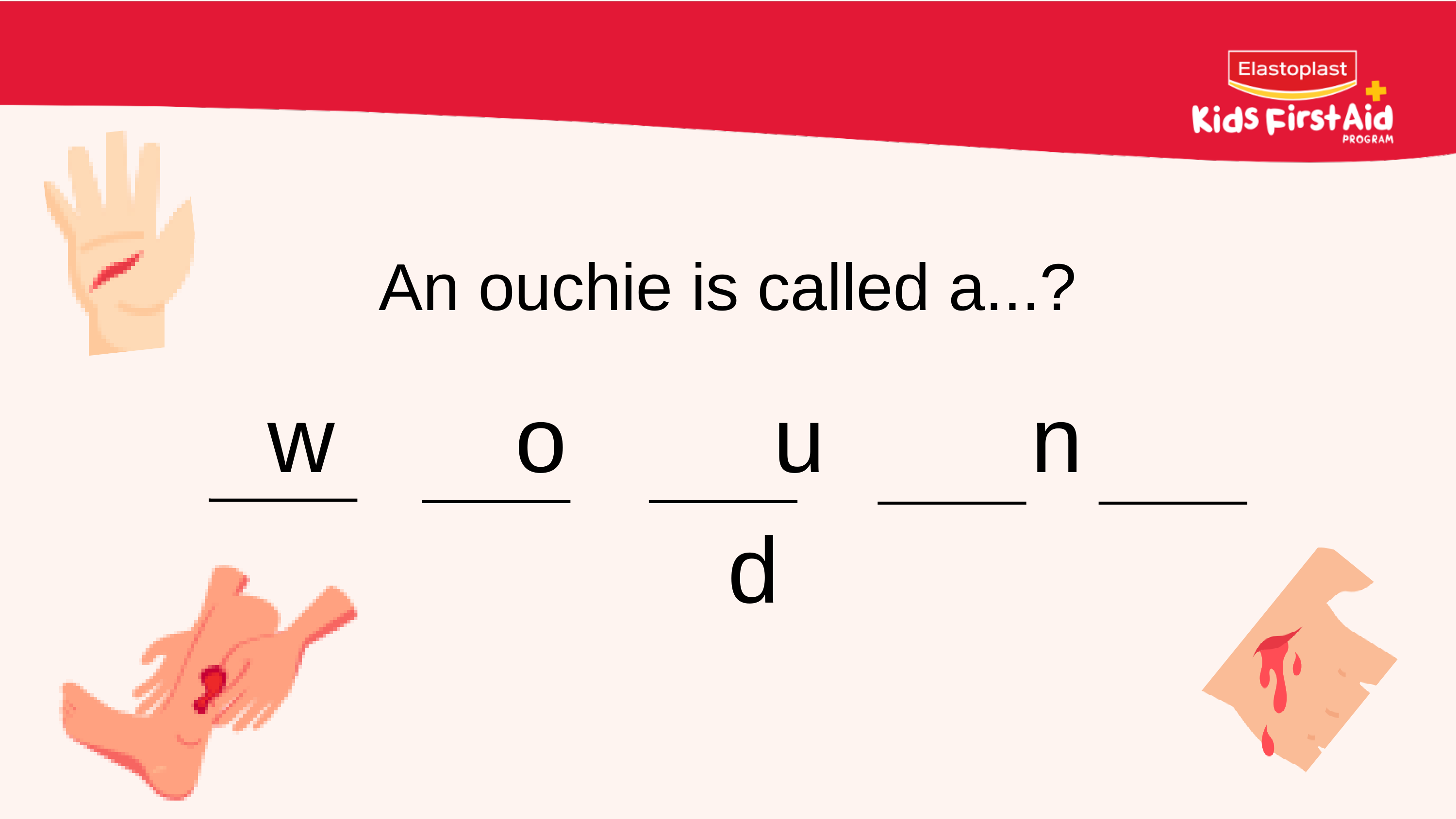

An ouchie is called a...?
w       o        u        n       d

38